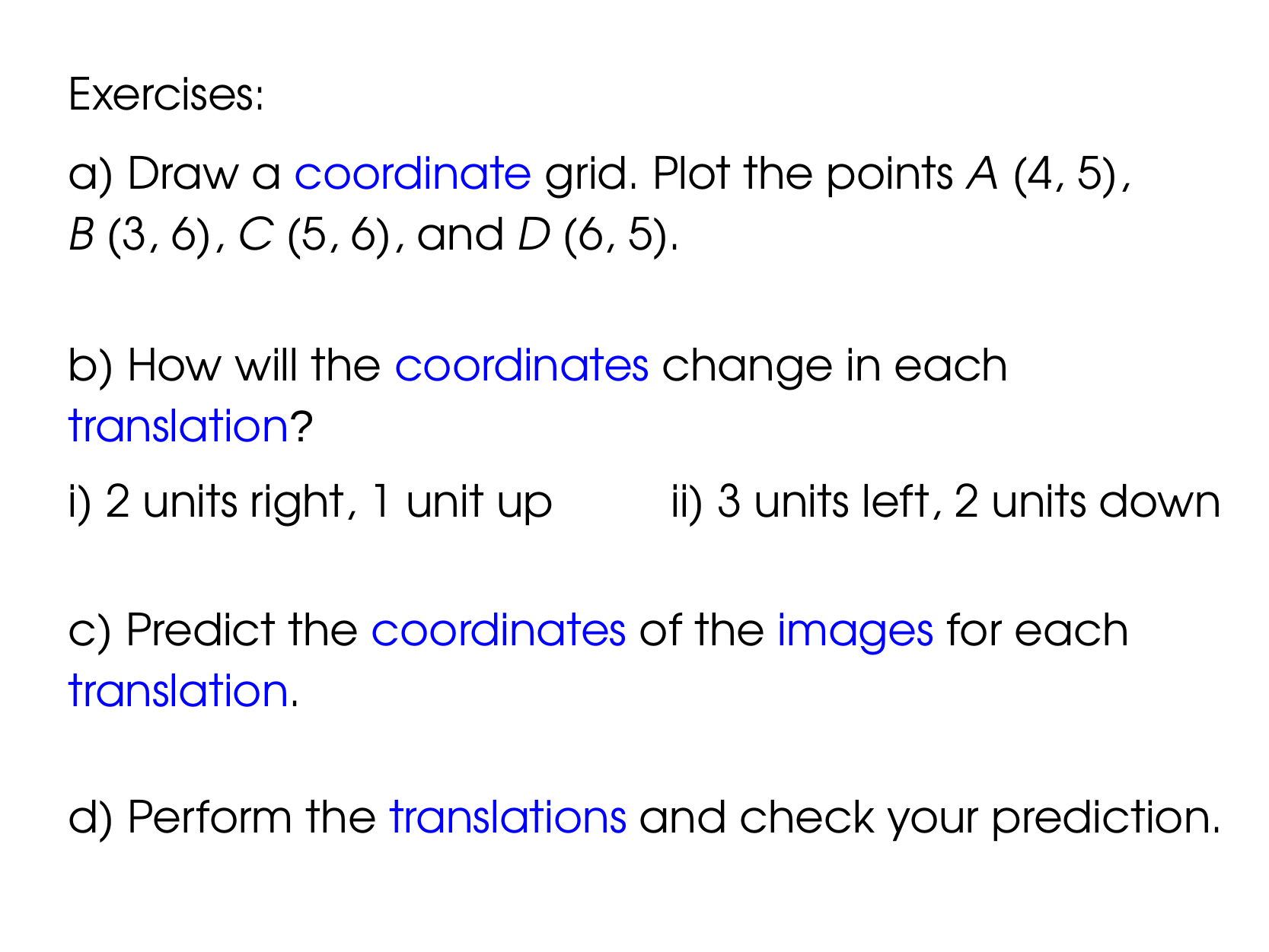

Exercises:
a) Draw a coordinate grid. Plot the points A (4, 5),
​B (3, 6), C (5, 6), and D (6, 5).
b) How will the coordinates change in each translation?
i) 2 units right, 1 unit up
ii) 3 units left, 2 units down
c) Predict the coordinates of the images for each translation.
d) Perform the translations and check your prediction.